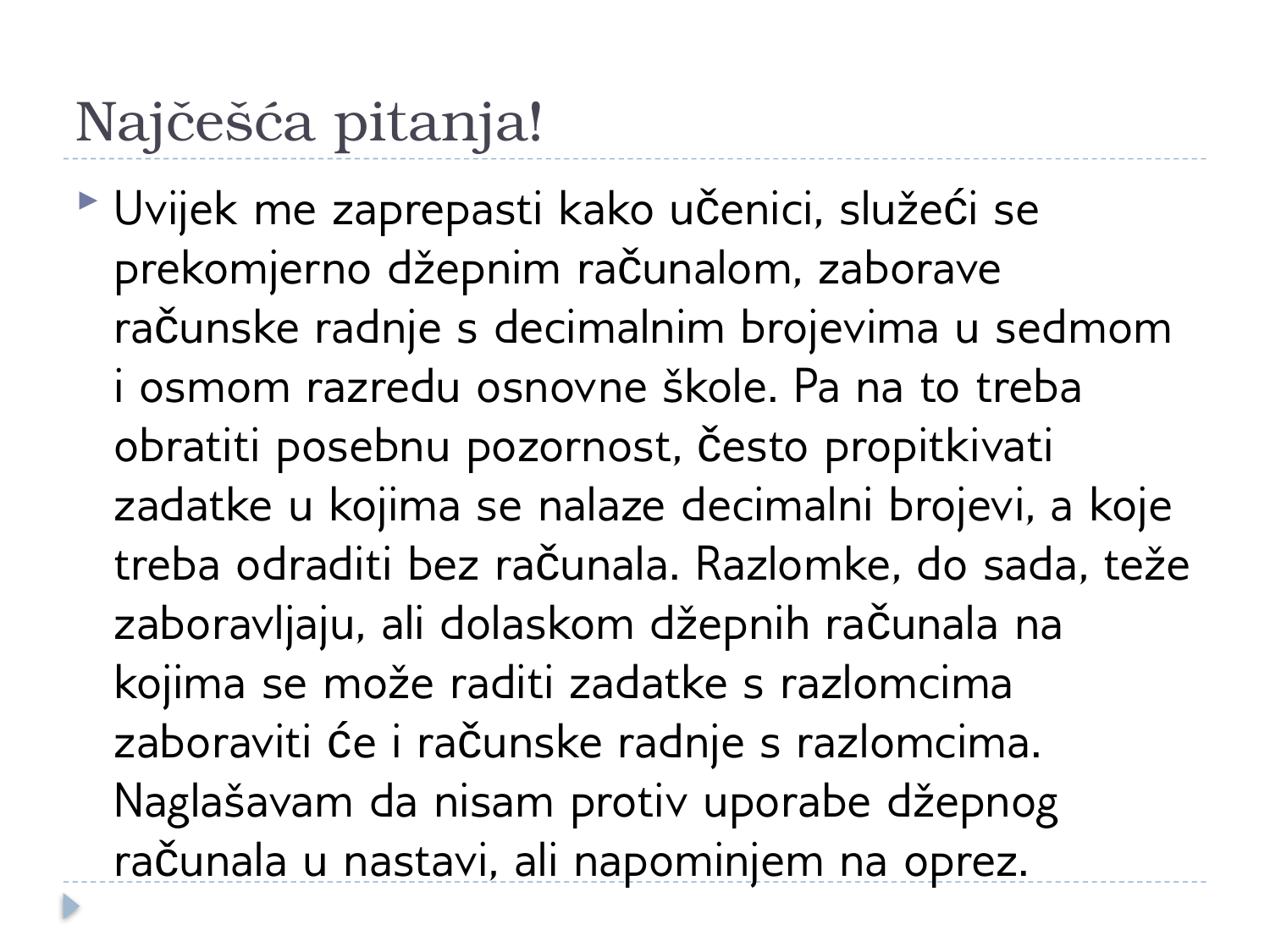

# Najčešća pitanja!
Uvijek me zaprepasti kako učenici, služeći se prekomjerno džepnim računalom, zaborave računske radnje s decimalnim brojevima u sedmom i osmom razredu osnovne škole. Pa na to treba obratiti posebnu pozornost, često propitkivati zadatke u kojima se nalaze decimalni brojevi, a koje treba odraditi bez računala. Razlomke, do sada, teže zaboravljaju, ali dolaskom džepnih računala na kojima se može raditi zadatke s razlomcima zaboraviti će i računske radnje s razlomcima. Naglašavam da nisam protiv uporabe džepnog računala u nastavi, ali napominjem na oprez.